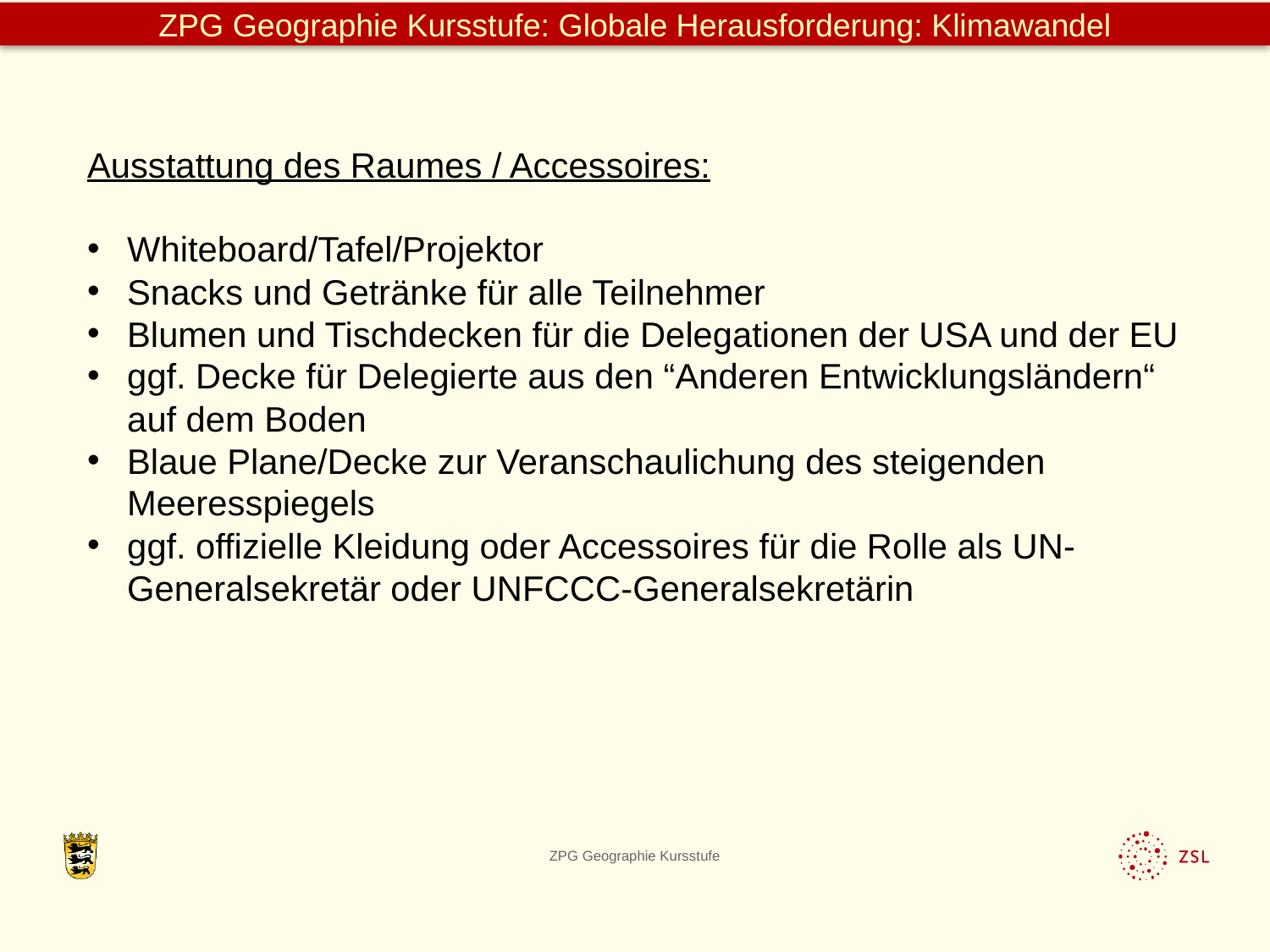

Ausstattung des Raumes / Accessoires:

Whiteboard/Tafel/Projektor
Snacks und Getränke für alle Teilnehmer
Blumen und Tischdecken für die Delegationen der USA und der EU
ggf. Decke für Delegierte aus den “Anderen Entwicklungsländern“ auf dem Boden
Blaue Plane/Decke zur Veranschaulichung des steigenden Meeresspiegels
ggf. offizielle Kleidung oder Accessoires für die Rolle als UN-Generalsekretär oder UNFCCC-Generalsekretärin